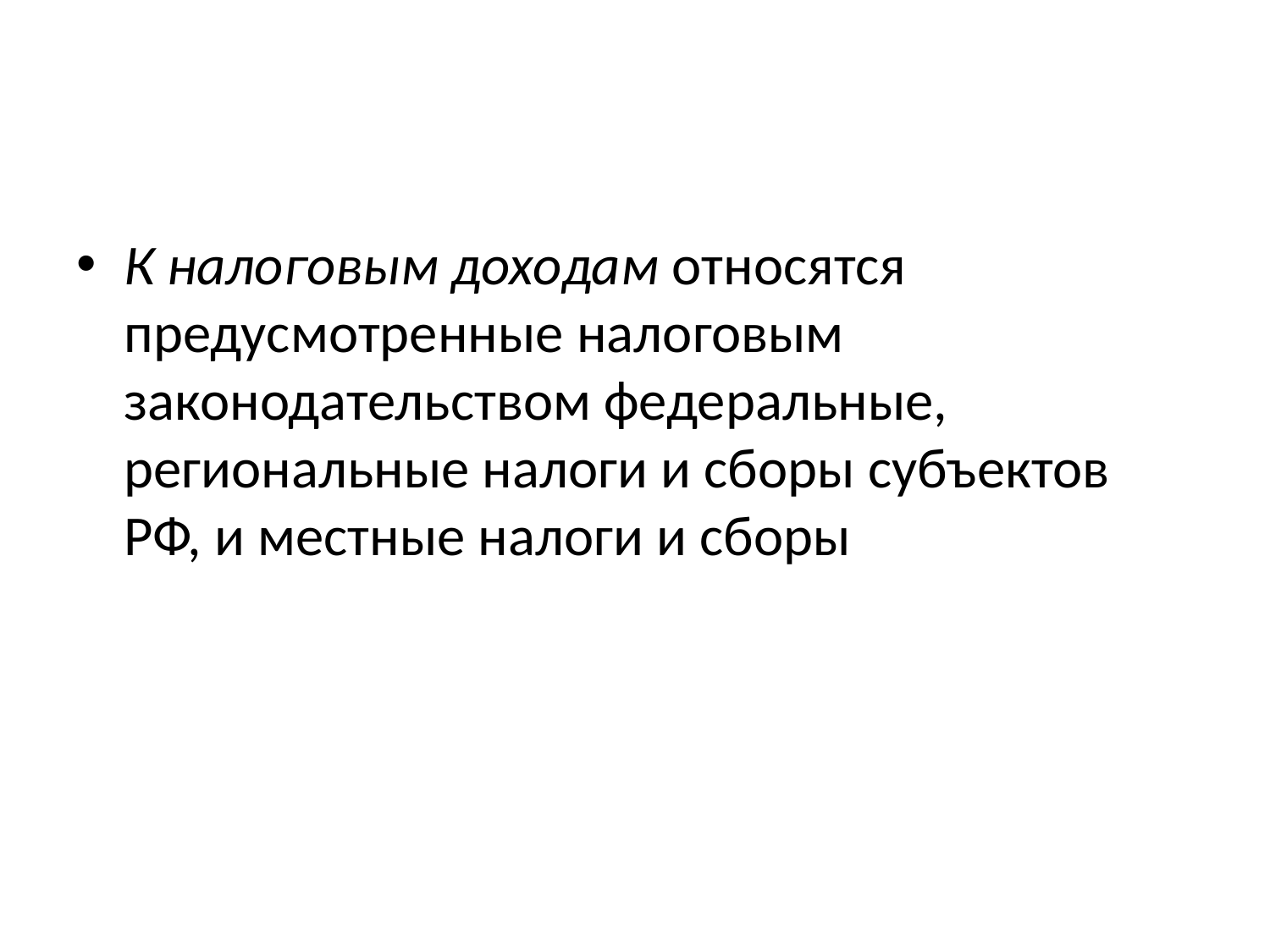

#
К налоговым доходам относятся предусмотренные налоговым законодательством федеральные, региональные налоги и сборы субъектов РФ, и местные налоги и сборы